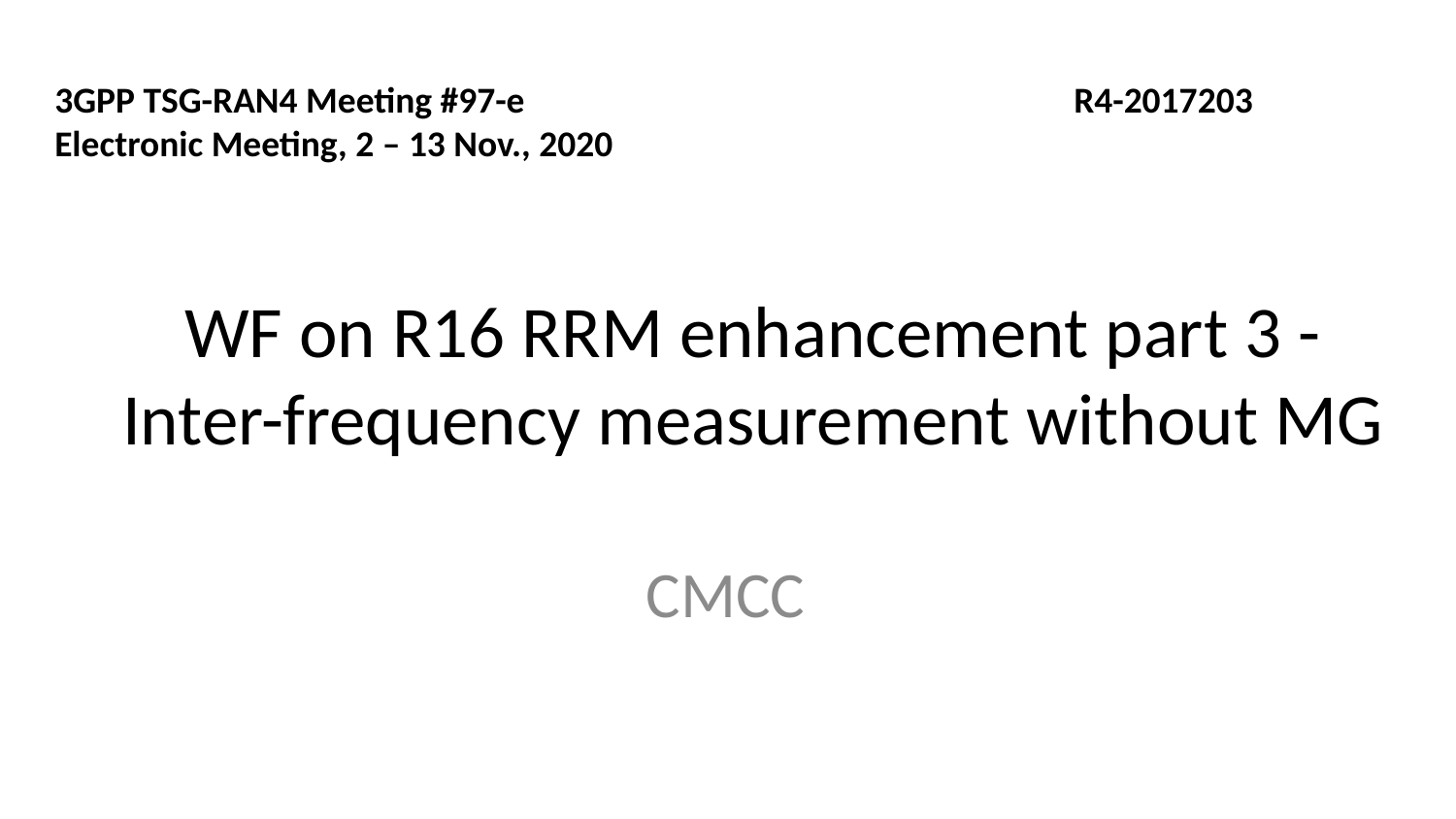

3GPP TSG-RAN4 Meeting #97-e	 			R4-2017203
Electronic Meeting, 2 – 13 Nov., 2020

# WF on R16 RRM enhancement part 3 - Inter-frequency measurement without MG
CMCC